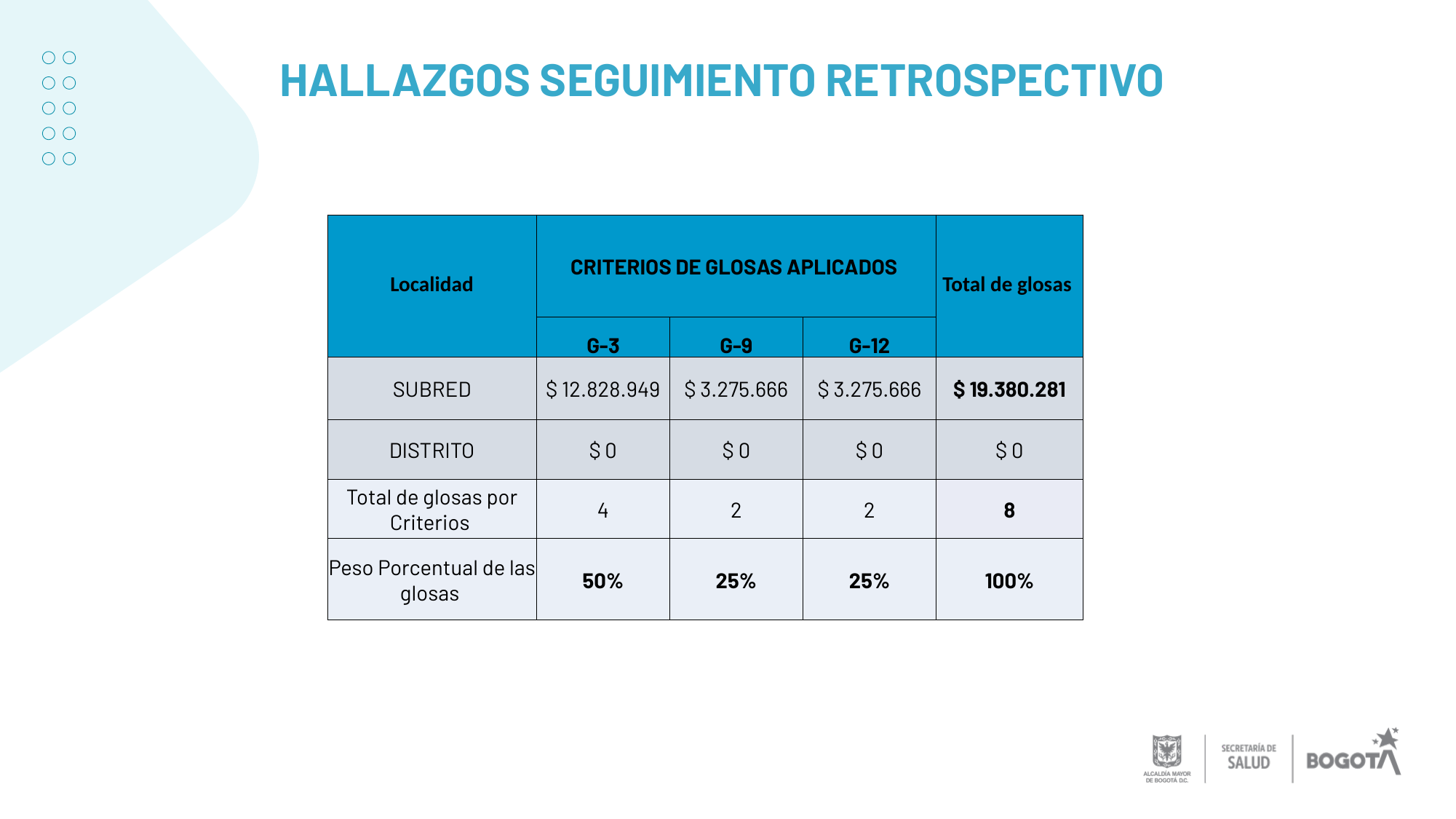

# HALLAZGOS SEGUIMIENTO RETROSPECTIVO
| Localidad | CRITERIOS DE GLOSAS APLICADOS |  |  | Total de glosas |
| --- | --- | --- | --- | --- |
|  | G-3 | G-9 | G-12 |  |
| SUBRED | $ 12.828.949 | $ 3.275.666 | $ 3.275.666 | $ 19.380.281 |
| DISTRITO | $ 0 | $ 0 | $ 0 | $ 0 |
| Total de glosas por Criterios | 4 | 2 | 2 | 8 |
| Peso Porcentual de las glosas | 50% | 25% | 25% | 100% |